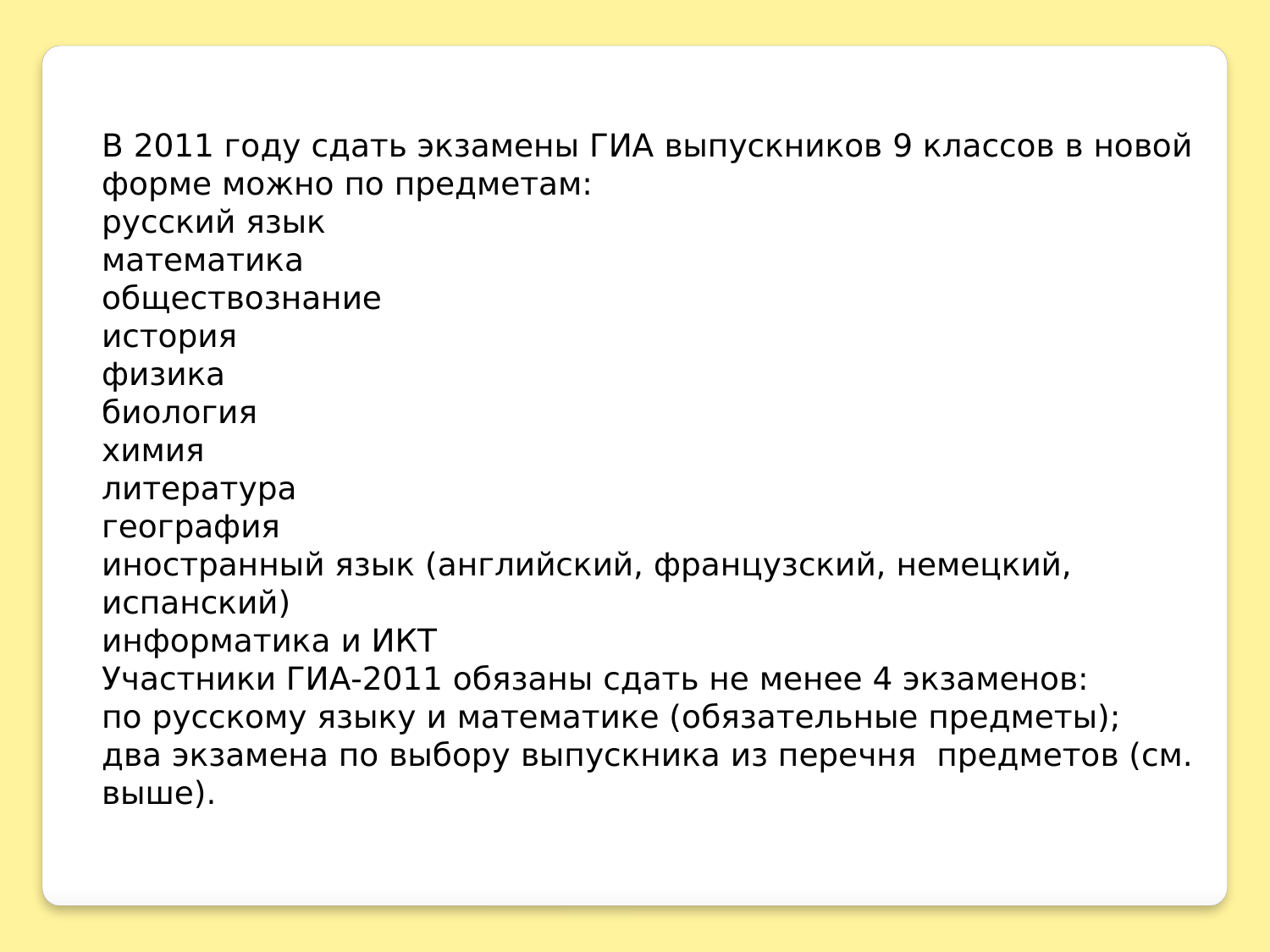

В 2011 году сдать экзамены ГИА выпускников 9 классов в новой форме можно по предметам:
русский язык
математика
обществознание
история
физика
биология
химия
литература
география
иностранный язык (английский, французский, немецкий, испанский)
информатика и ИКТ
Участники ГИА-2011 обязаны сдать не менее 4 экзаменов:
по русскому языку и математике (обязательные предметы);
два экзамена по выбору выпускника из перечня  предметов (см. выше).